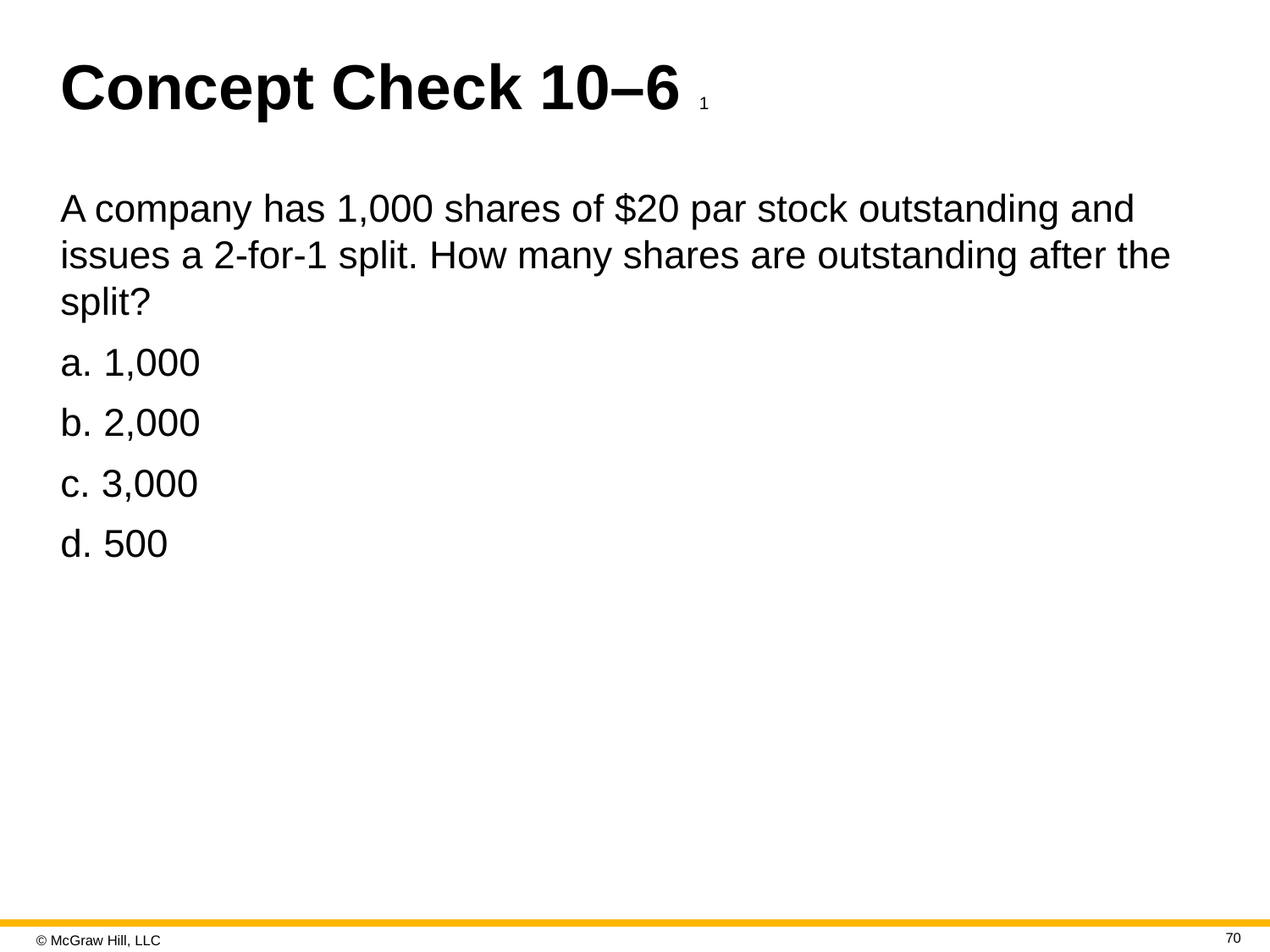

# Concept Check 10–6 1
A company has 1,000 shares of $20 par stock outstanding and issues a 2-for-1 split. How many shares are outstanding after the split?
a. 1,000
b. 2,000
c. 3,000
d. 500
70